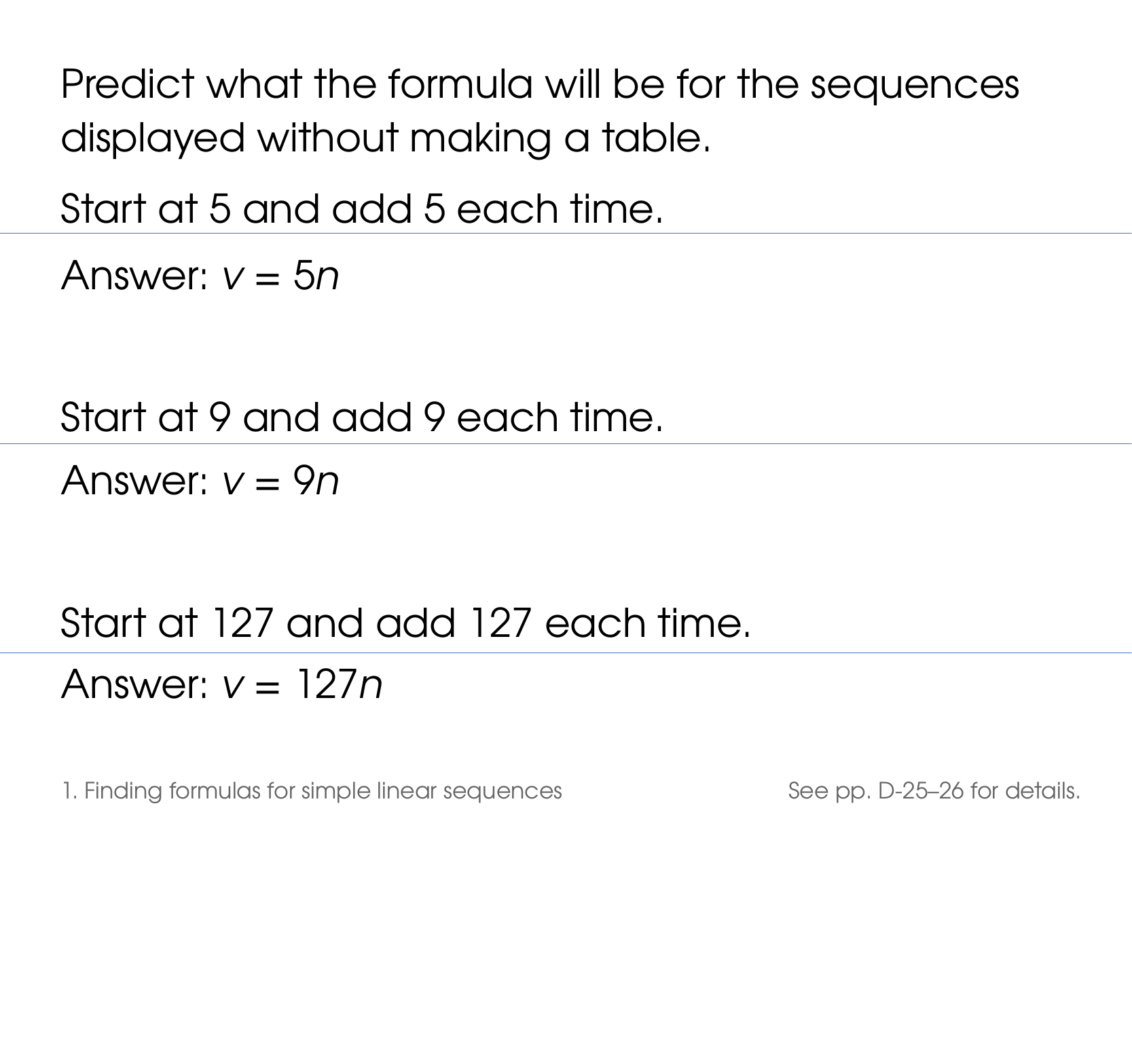

Predict what the formula will be for the sequences displayed without making a table.
Start at 5 and add 5 each time.
Answer: v = 5n

Start at 9 and add 9 each time.
Answer: v = 9n

Start at 127 and add 127 each time.
Answer: v = 127n
1. Finding formulas for simple linear sequences
See pp. D-25–26 for details.